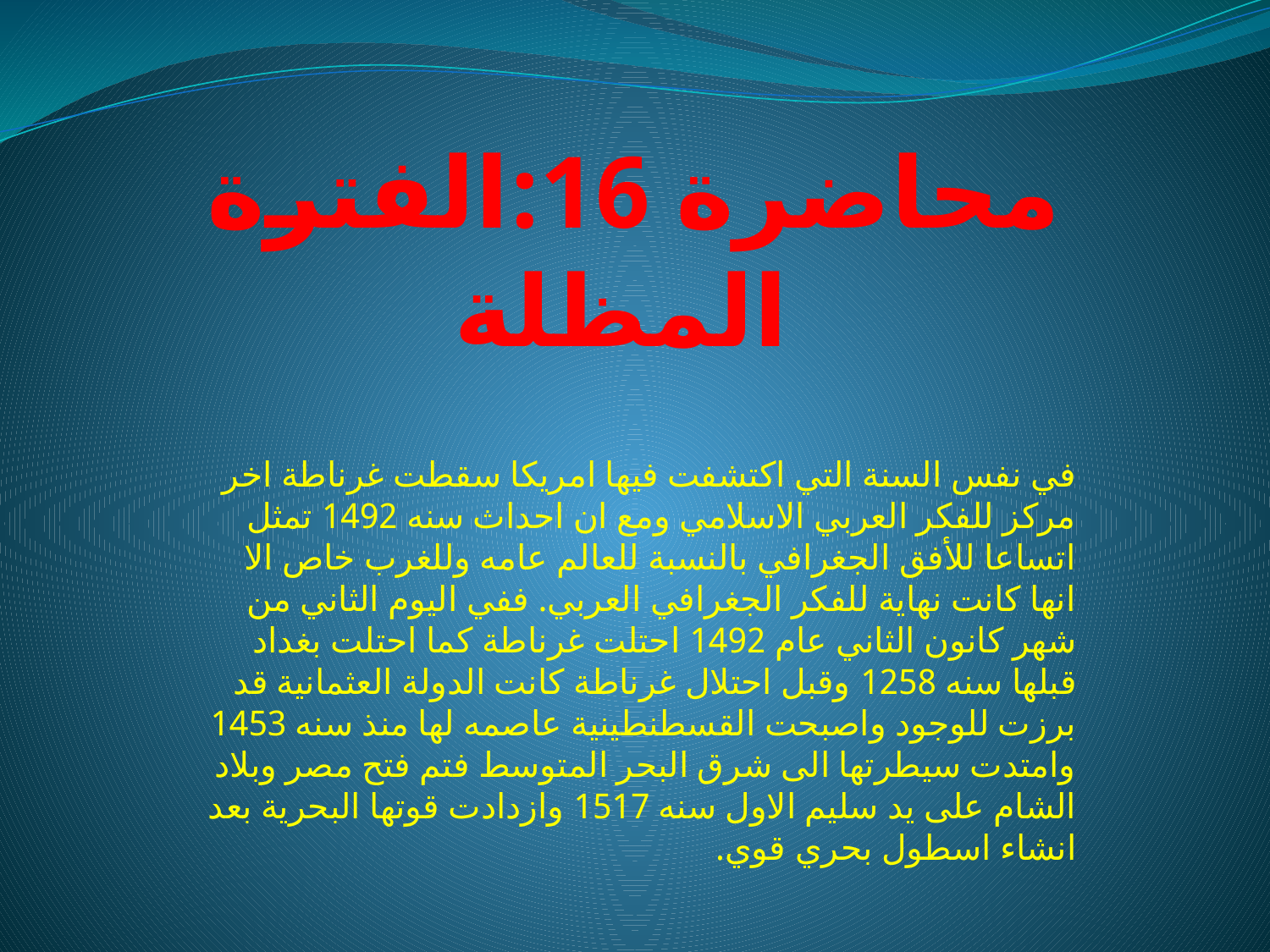

# محاضرة 16:الفترة المظلة
في نفس السنة التي اكتشفت فيها امريكا سقطت غرناطة اخر مركز للفكر العربي الاسلامي ومع ان احداث سنه 1492 تمثل اتساعا للأفق الجغرافي بالنسبة للعالم عامه وللغرب خاص الا انها كانت نهاية للفكر الجغرافي العربي. ففي اليوم الثاني من شهر كانون الثاني عام 1492 احتلت غرناطة كما احتلت بغداد قبلها سنه 1258 وقبل احتلال غرناطة كانت الدولة العثمانية قد برزت للوجود واصبحت القسطنطينية عاصمه لها منذ سنه 1453 وامتدت سيطرتها الى شرق البحر المتوسط فتم فتح مصر وبلاد الشام على يد سليم الاول سنه 1517 وازدادت قوتها البحرية بعد انشاء اسطول بحري قوي.